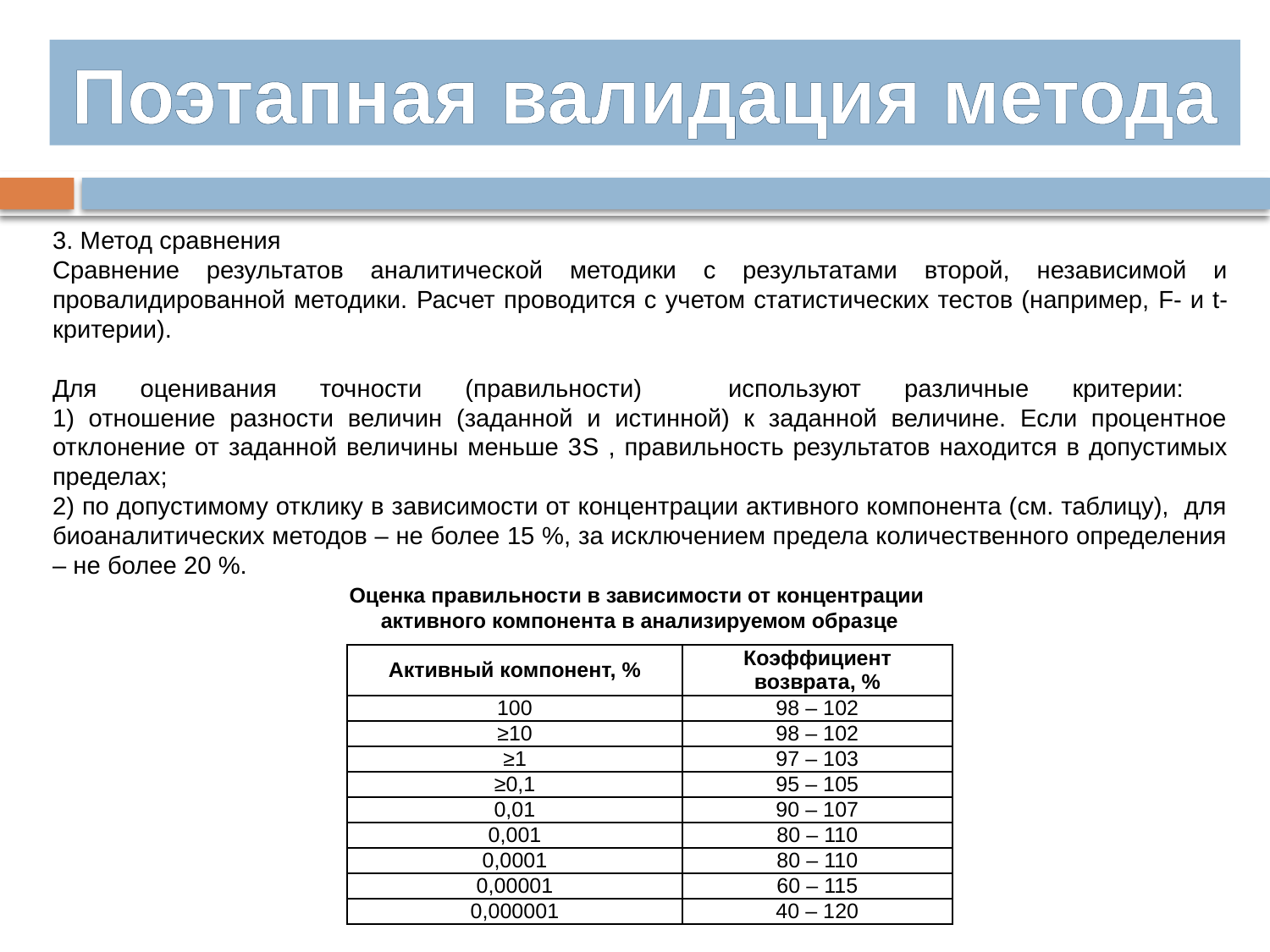

Поэтапная валидация метода
3. Метод сравнения
Сравнение результатов аналитической методики с результатами второй, независимой и провалидированной методики. Расчет проводится с учетом статистических тестов (например, F- и t-критерии).

Для оценивания точности (правильности)  используют различные критерии:
1) отношение разности величин (заданной и истинной) к заданной величине. Если процентное отклонение от заданной величины меньше 3S , правильность результатов находится в допустимых пределах;
2) по допустимому отклику в зависимости от концентрации активного компонента (см. таблицу),  для биоаналитических методов – не более 15 %, за исключением предела количественного определения – не более 20 %.
Оценка правильности в зависимости от концентрации
активного компонента в анализируемом образце
| Активный компонент, % | Коэффициент возврата, % |
| --- | --- |
| 100 | 98 – 102 |
| ≥10 | 98 – 102 |
| ≥1 | 97 – 103 |
| ≥0,1 | 95 – 105 |
| 0,01 | 90 – 107 |
| 0,001 | 80 – 110 |
| 0,0001 | 80 – 110 |
| 0,00001 | 60 – 115 |
| 0,000001 | 40 – 120 |